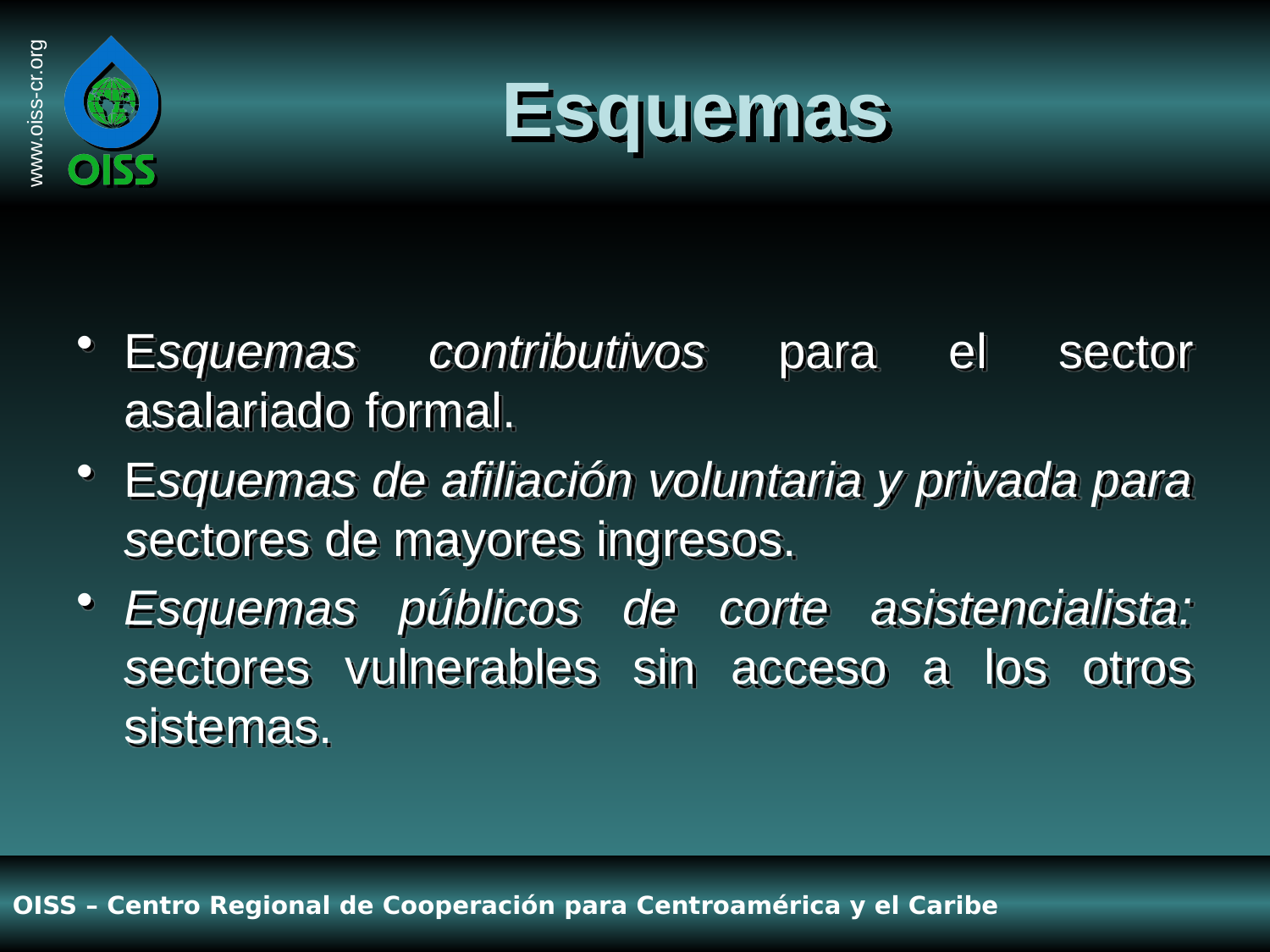

# Esquemas
Esquemas contributivos para el sector asalariado formal.
Esquemas de afiliación voluntaria y privada para sectores de mayores ingresos.
Esquemas públicos de corte asistencialista: sectores vulnerables sin acceso a los otros sistemas.